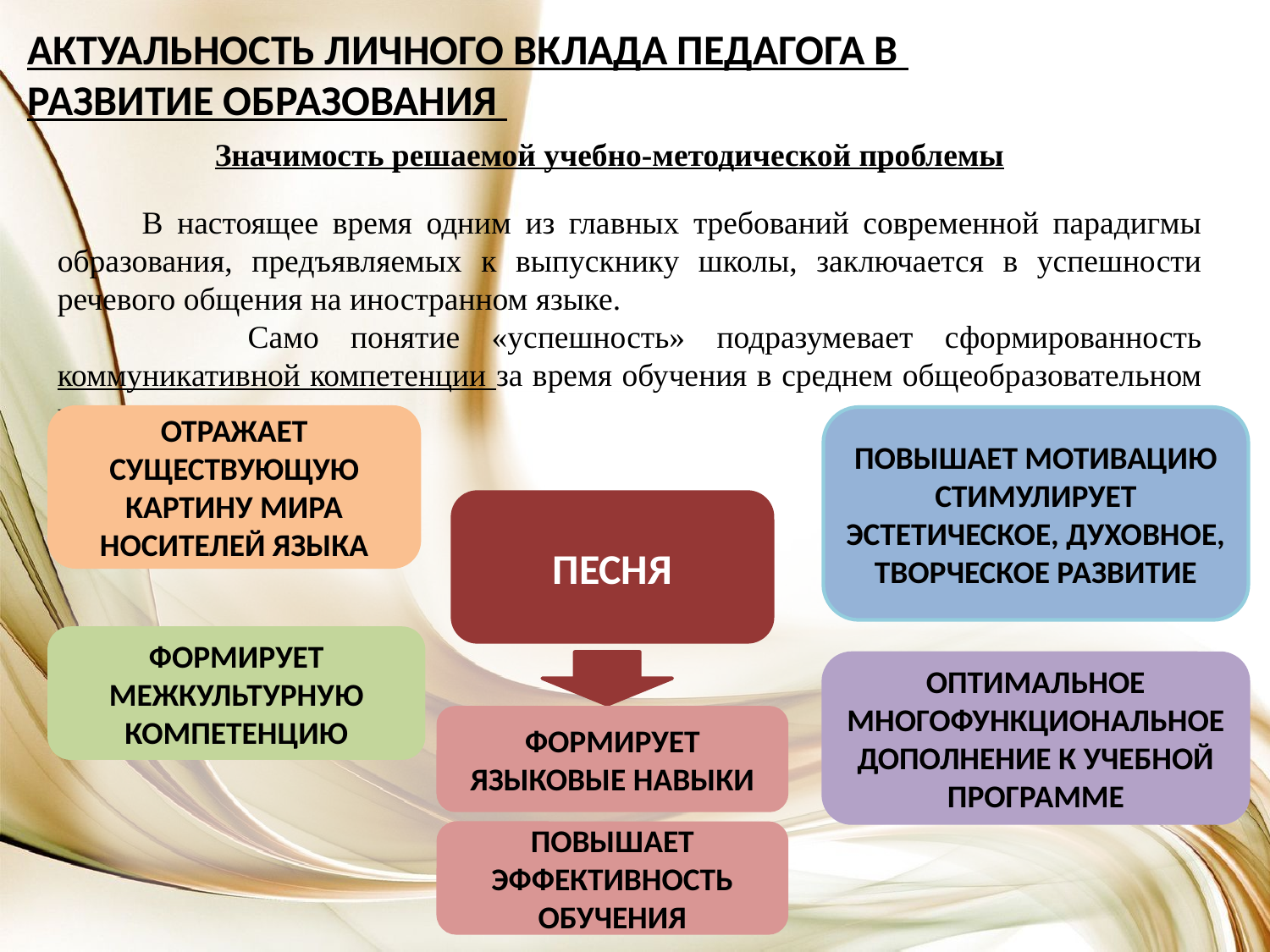

АКТУАЛЬНОСТЬ ЛИЧНОГО ВКЛАДА ПЕДАГОГА В
РАЗВИТИЕ ОБРАЗОВАНИЯ
Значимость решаемой учебно-методической проблемы
      В настоящее время одним из главных требований современной парадигмы образования, предъявляемых к выпускнику школы, заключается в успешности речевого общения на иностранном языке.
      Само понятие «успешность» подразумевает сформированность коммуникативной компетенции за время обучения в среднем общеобразовательном учреждении.

ОТРАЖАЕТ СУЩЕСТВУЮЩУЮ КАРТИНУ МИРА НОСИТЕЛЕЙ ЯЗЫКА
ПОВЫШАЕТ МОТИВАЦИЮ
СТИМУЛИРУЕТ ЭСТЕТИЧЕСКОЕ, ДУХОВНОЕ, ТВОРЧЕСКОЕ РАЗВИТИЕ
ПЕСНЯ
ФОРМИРУЕТ МЕЖКУЛЬТУРНУЮ КОМПЕТЕНЦИЮ

ОПТИМАЛЬНОЕ МНОГОФУНКЦИОНАЛЬНОЕ ДОПОЛНЕНИЕ К УЧЕБНОЙ ПРОГРАММЕ
ФОРМИРУЕТ ЯЗЫКОВЫЕ НАВЫКИ
ПОВЫШАЕТ ЭФФЕКТИВНОСТЬ ОБУЧЕНИЯ